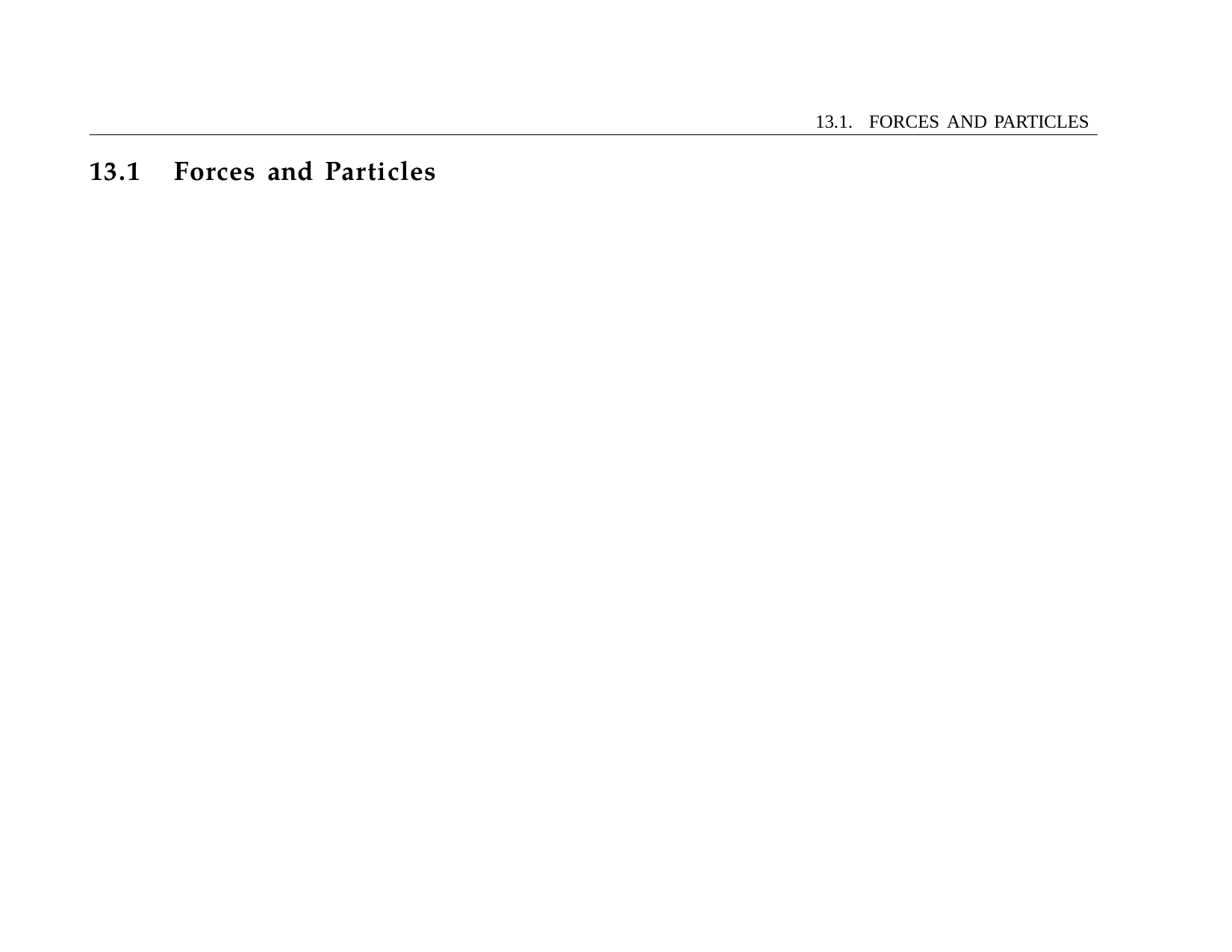

13.1.  FORCES AND PARTICLES

13.1	Forces and Particles